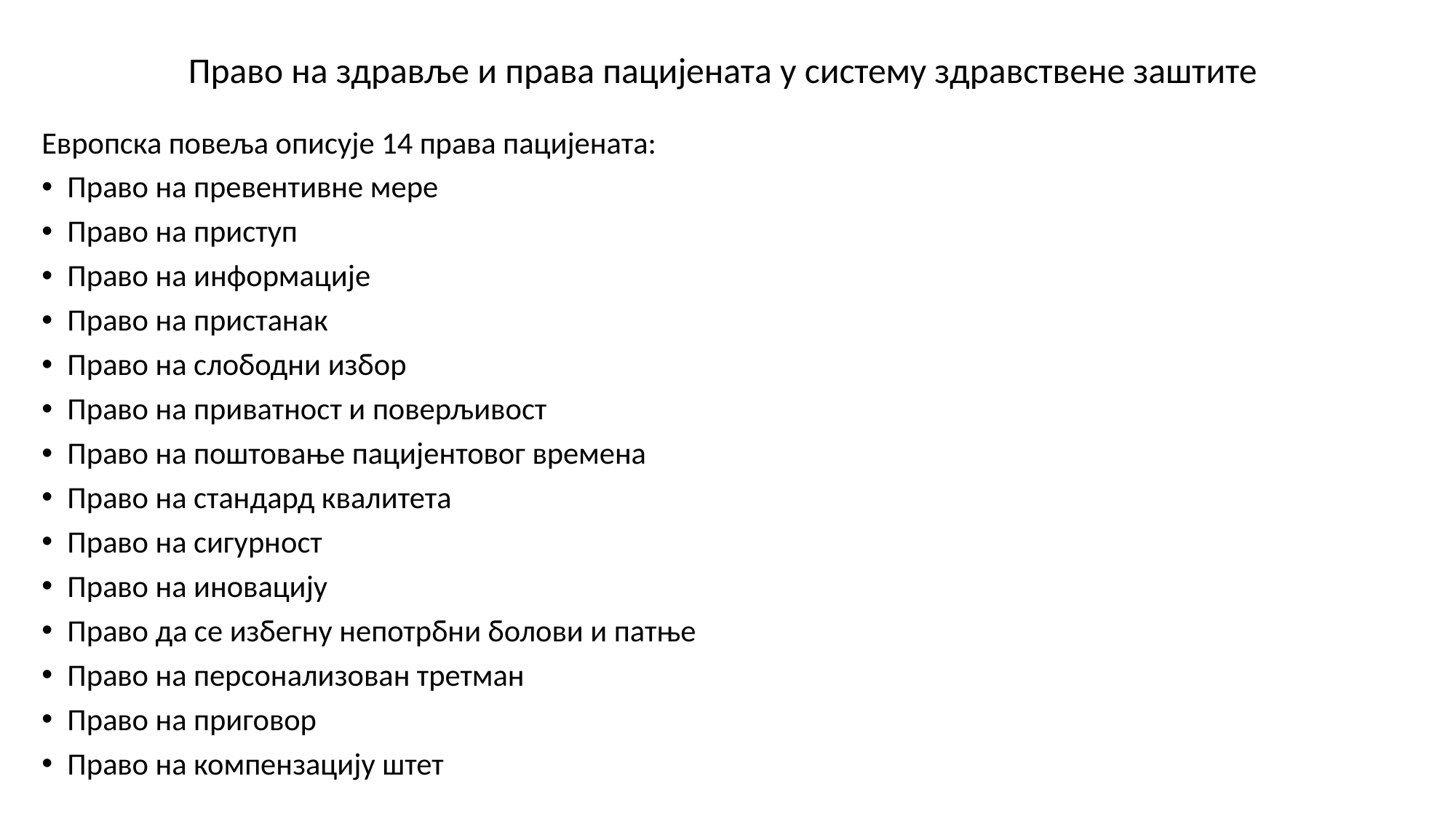

# Право на здравље и права пацијената у систему здравствене заштите
Европска повеља описује 14 права пацијената:
Право на превентивне мере
Право на приступ
Право на информације
Право на пристанак
Право на слободни избор
Право на приватност и поверљивост
Право на поштовање пацијентовог времена
Право на стандард квалитета
Право на сигурност
Право на иновацију
Право да се избегну непотрбни болови и патње
Право на персонализован третман
Право на приговор
Право на компензацију штет